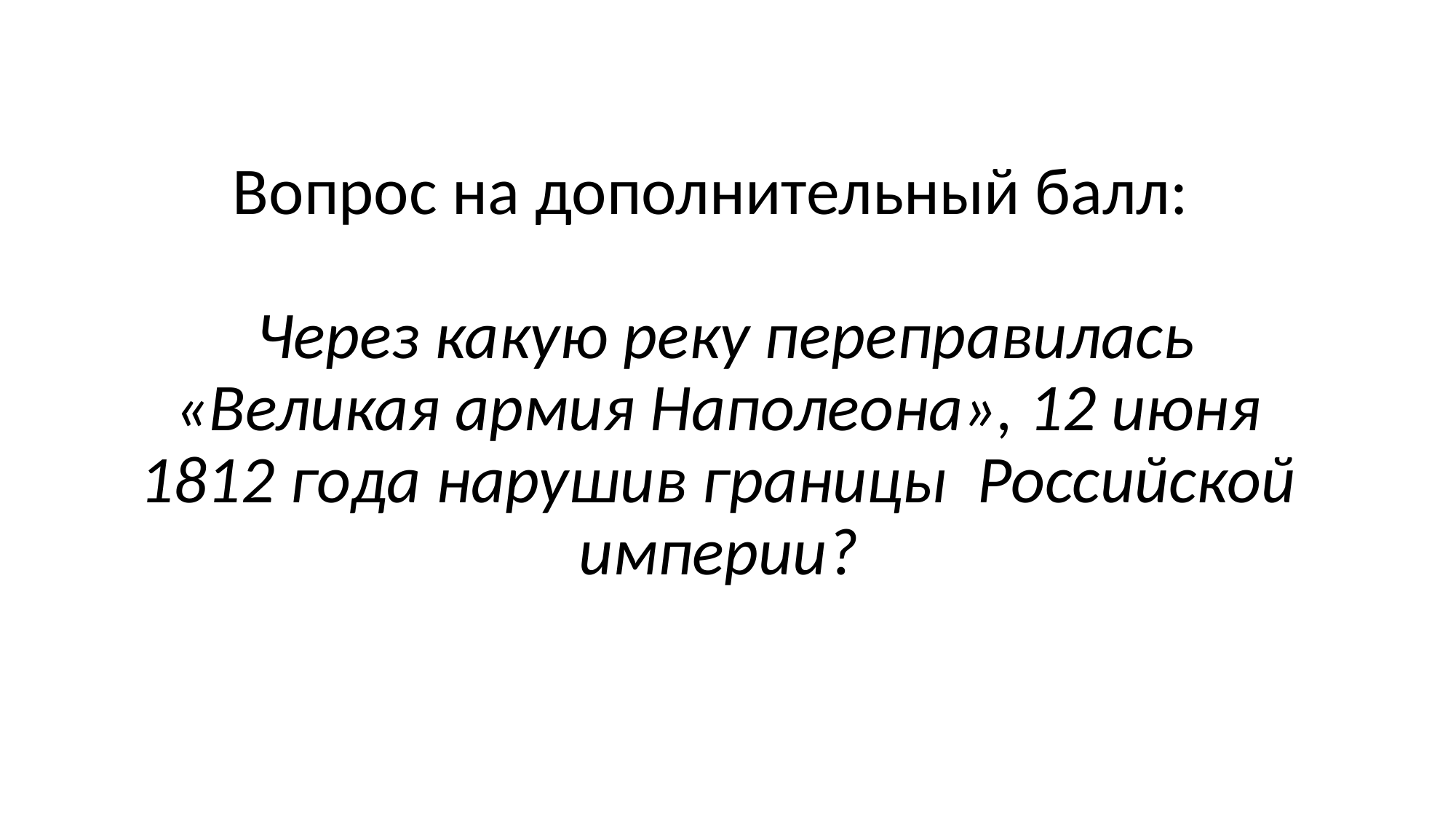

# Вопрос на дополнительный балл:  Через какую реку переправилась «Великая армия Наполеона», 12 июня 1812 года нарушив границы  Российской империи?